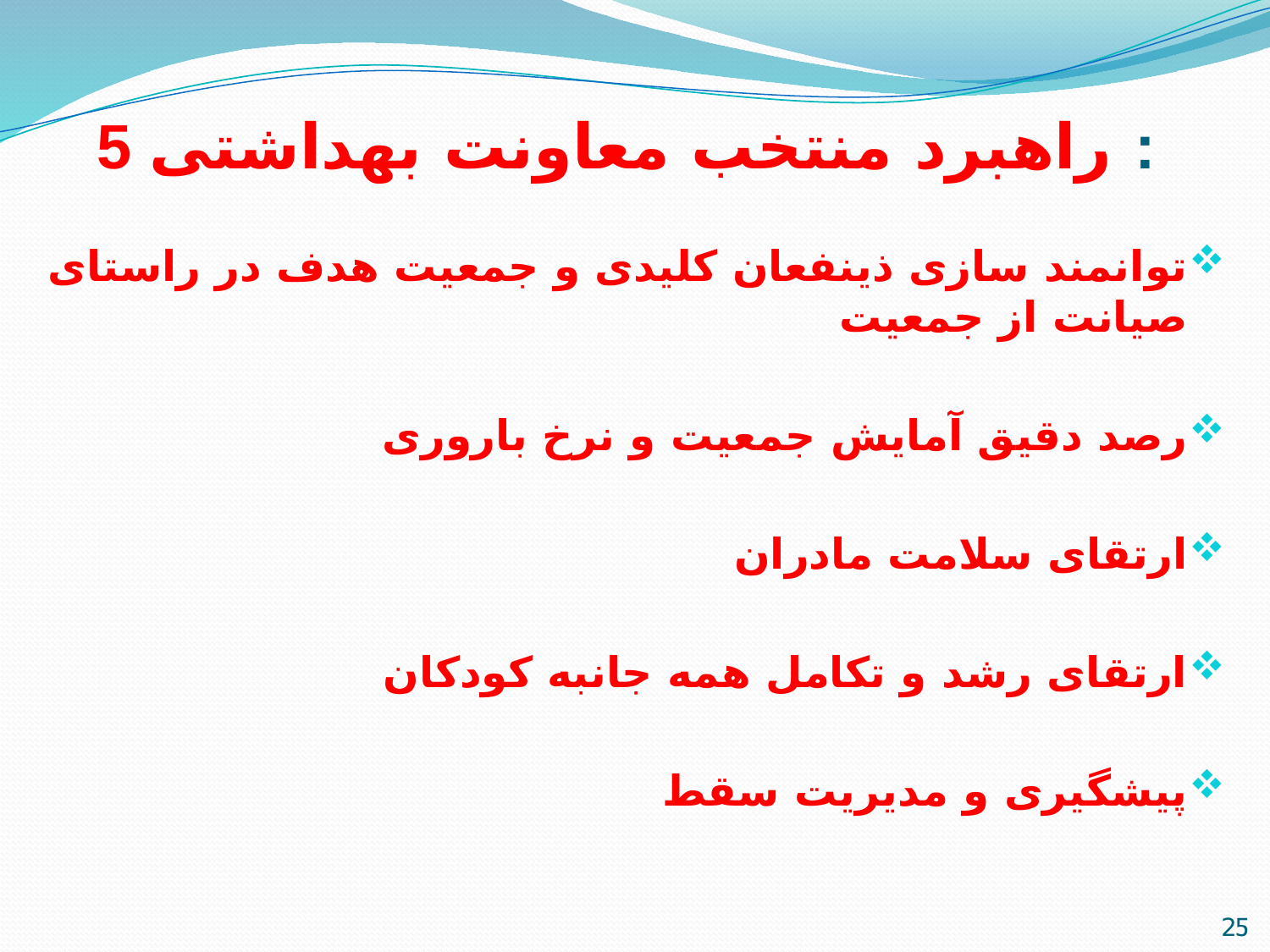

# 5 راهبرد منتخب معاونت بهداشتی :

توانمند سازی ذینفعان کلیدی و جمعیت هدف در راستای صیانت از جمعیت

رصد دقیق آمایش جمعیت و نرخ باروری

ارتقای سلامت مادران

ارتقای رشد و تکامل همه جانبه کودکان

پیشگیری و مدیریت سقط

25